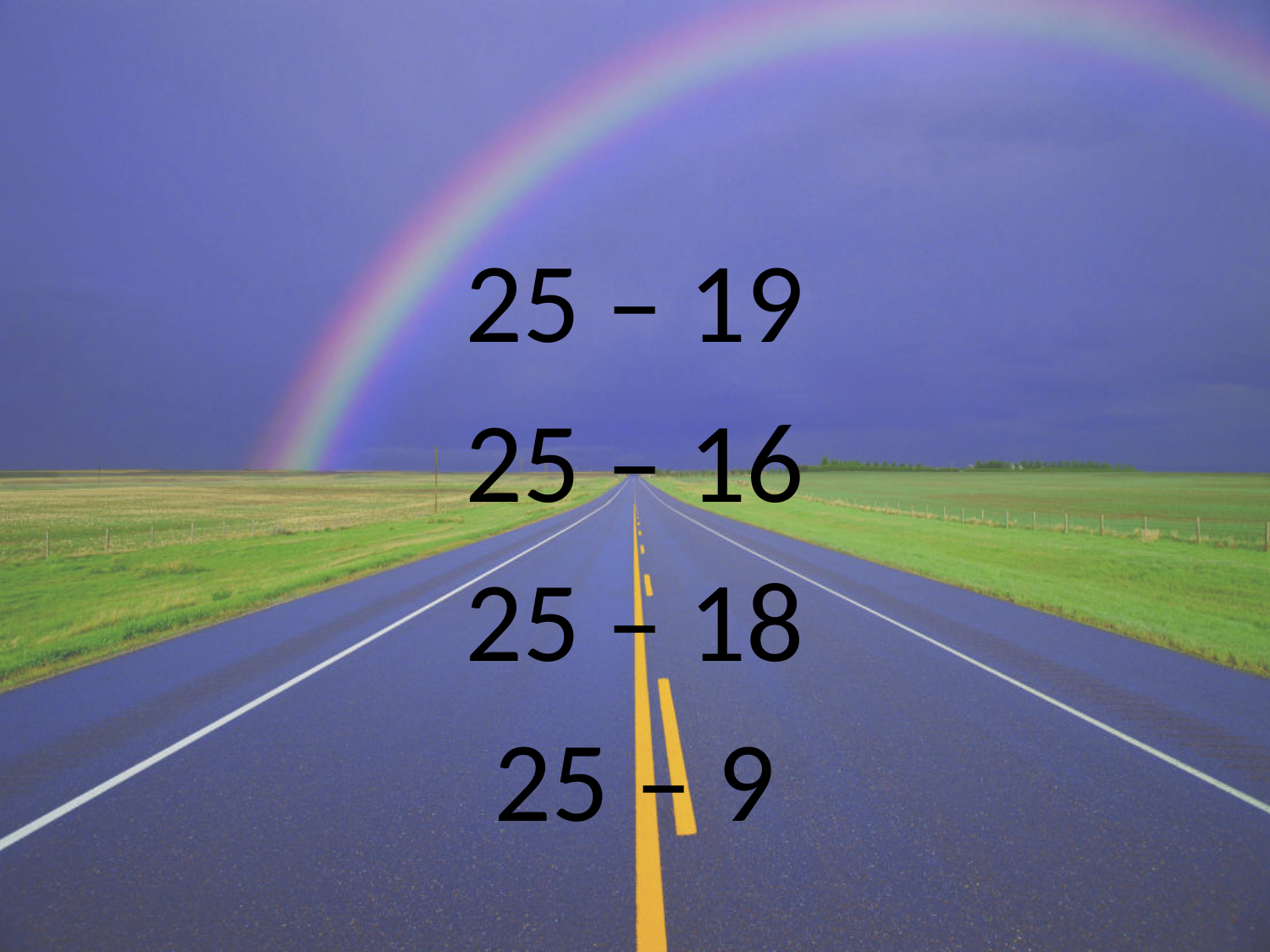

25 – 19
25 – 16
25 – 18
25 – 9